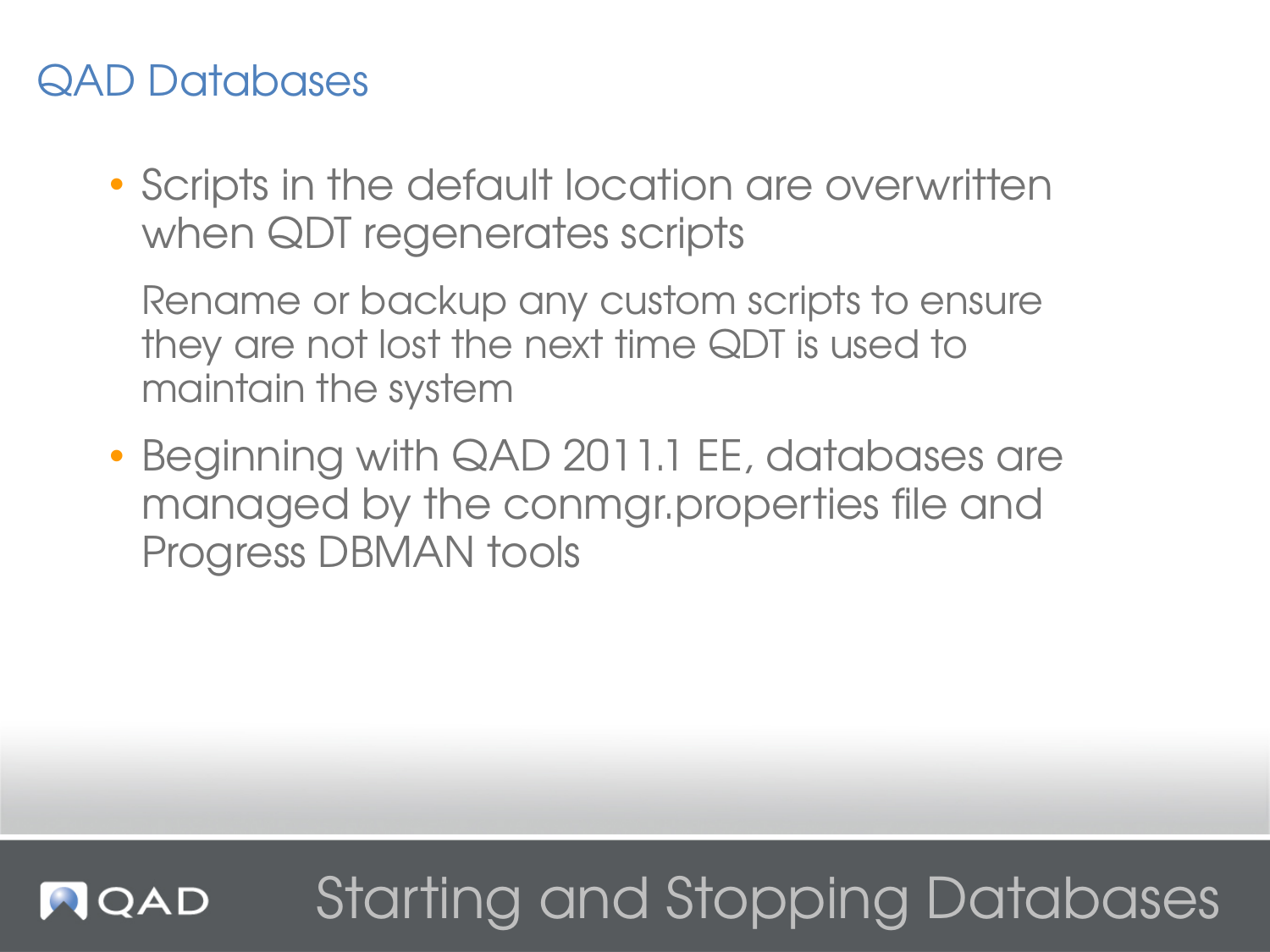

QAD Databases
Scripts in the default location are overwritten when QDT regenerates scripts
Rename or backup any custom scripts to ensure they are not lost the next time QDT is used to maintain the system
Beginning with QAD 2011.1 EE, databases are managed by the conmgr.properties file and Progress DBMAN tools

# Starting and Stopping Databases